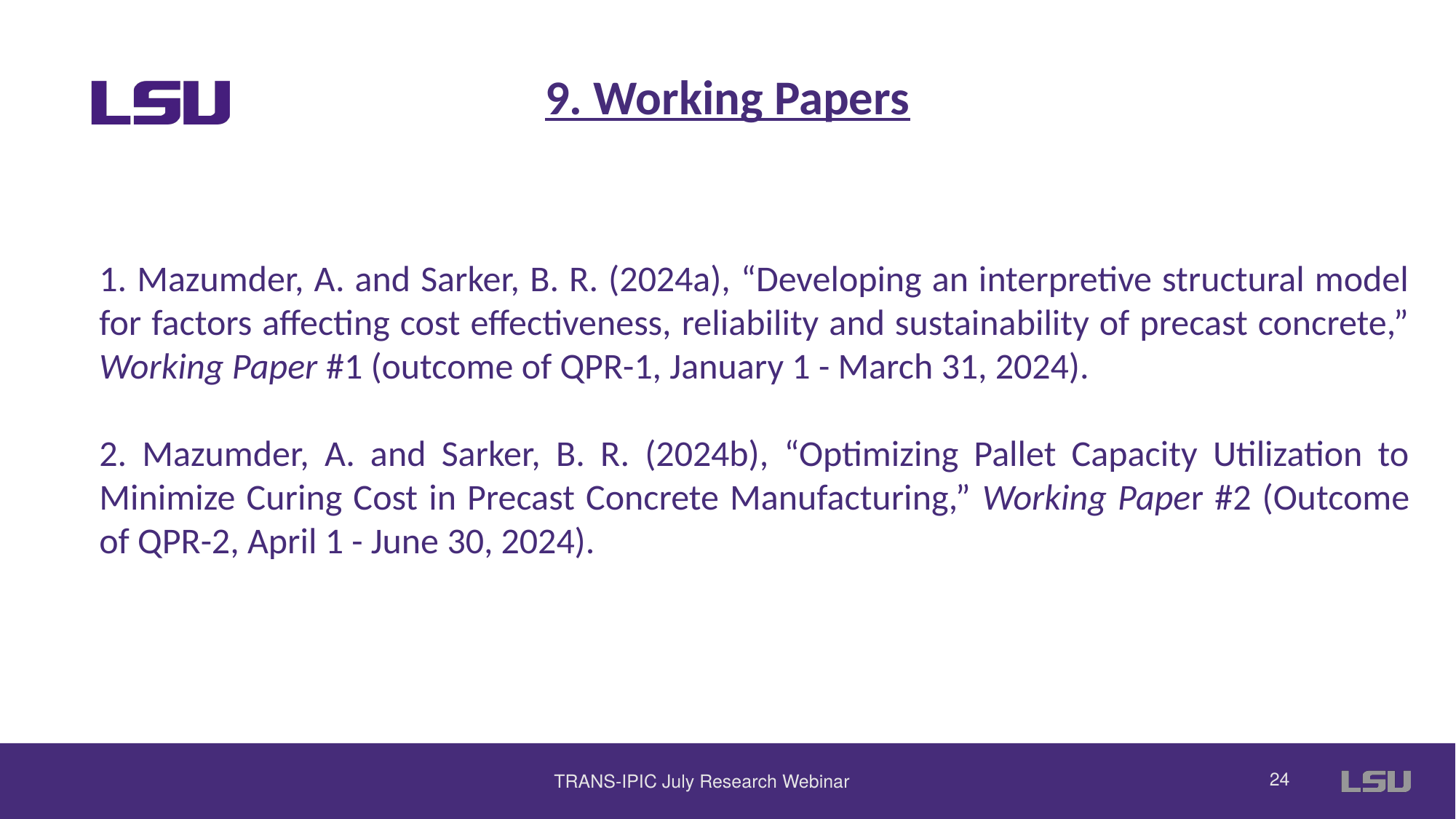

9. Working Papers
1. Mazumder, A. and Sarker, B. R. (2024a), “Developing an interpretive structural model for factors affecting cost effectiveness, reliability and sustainability of precast concrete,” Working Paper #1 (outcome of QPR-1, January 1 - March 31, 2024).

2. Mazumder, A. and Sarker, B. R. (2024b), “Optimizing Pallet Capacity Utilization to Minimize Curing Cost in Precast Concrete Manufacturing,” Working Paper #2 (Outcome of QPR-2, April 1 - June 30, 2024).
TRANS-IPIC July Research Webinar
24